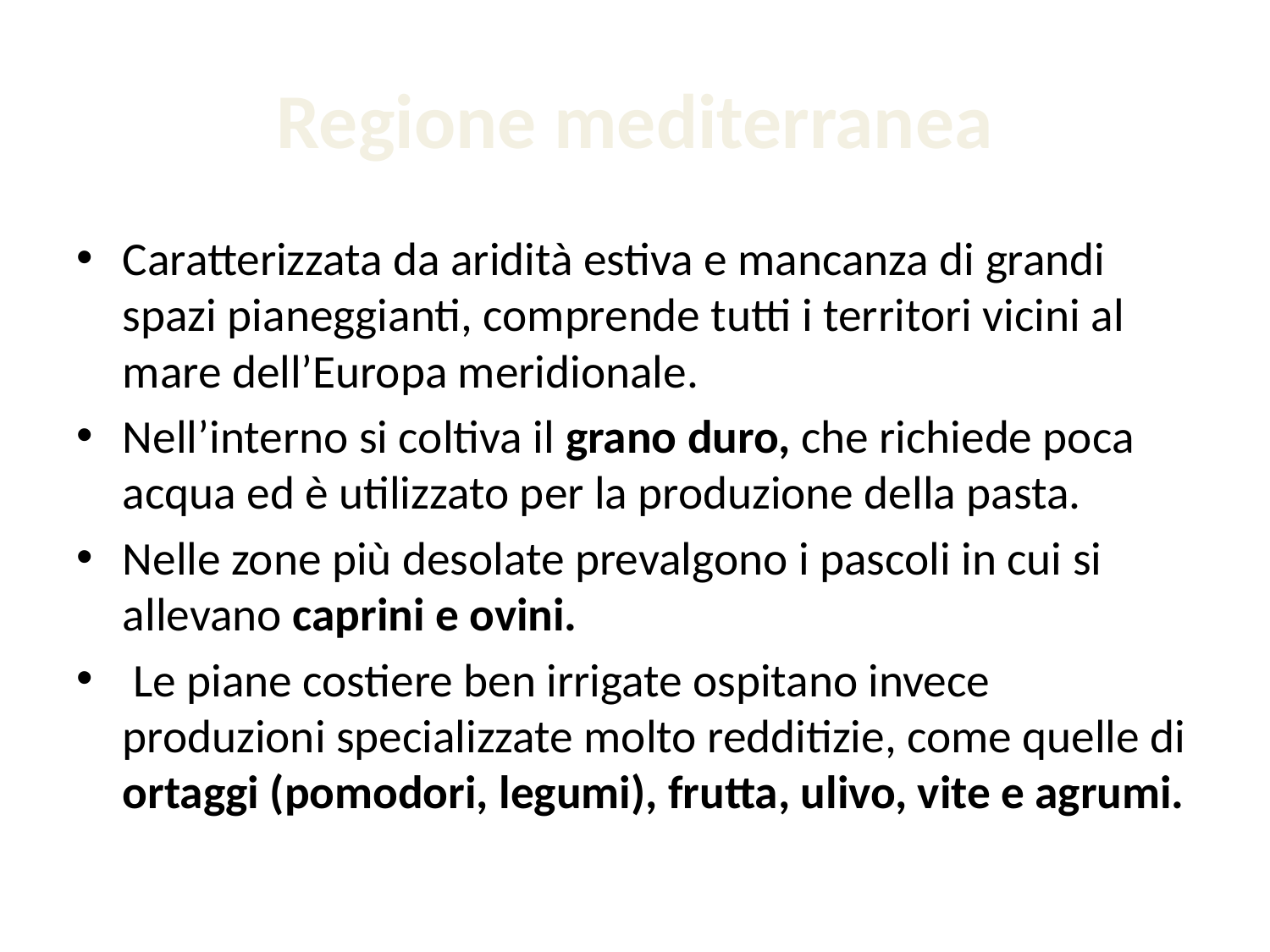

# Regione mediterranea
Caratterizzata da aridità estiva e mancanza di grandi spazi pianeggianti, comprende tutti i territori vicini al mare dell’Europa meridionale.
Nell’interno si coltiva il grano duro, che richiede poca acqua ed è utilizzato per la produzione della pasta.
Nelle zone più desolate prevalgono i pascoli in cui si allevano caprini e ovini.
 Le piane costiere ben irrigate ospitano invece produzioni specializzate molto redditizie, come quelle di ortaggi (pomodori, legumi), frutta, ulivo, vite e agrumi.